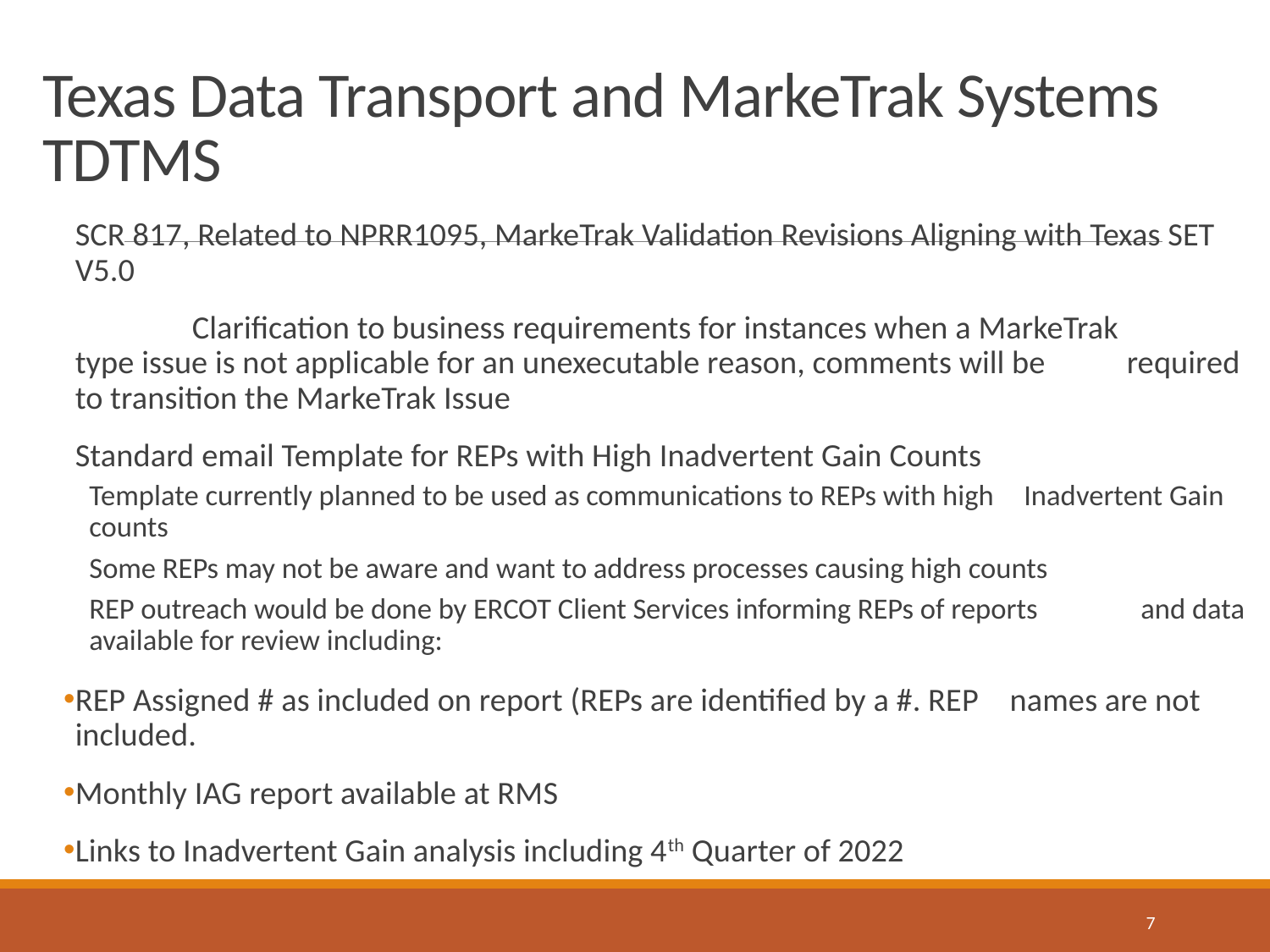

# Texas Data Transport and MarkeTrak Systems TDTMS
SCR 817, Related to NPRR1095, MarkeTrak Validation Revisions Aligning with Texas SET V5.0
 	Clarification to business requirements for instances when a MarkeTrak 	type issue is not applicable for an unexecutable reason, comments will be 	required to transition the MarkeTrak Issue
Standard email Template for REPs with High Inadvertent Gain Counts
	Template currently planned to be used as communications to REPs with high 	Inadvertent Gain counts
	Some REPs may not be aware and want to address processes causing high counts
	REP outreach would be done by ERCOT Client Services informing REPs of reports 	and data available for review including:
	REP Assigned # as included on report (REPs are identified by a #. REP   	names are not included.
	Monthly IAG report available at RMS
	Links to Inadvertent Gain analysis including 4th Quarter of 2022

7